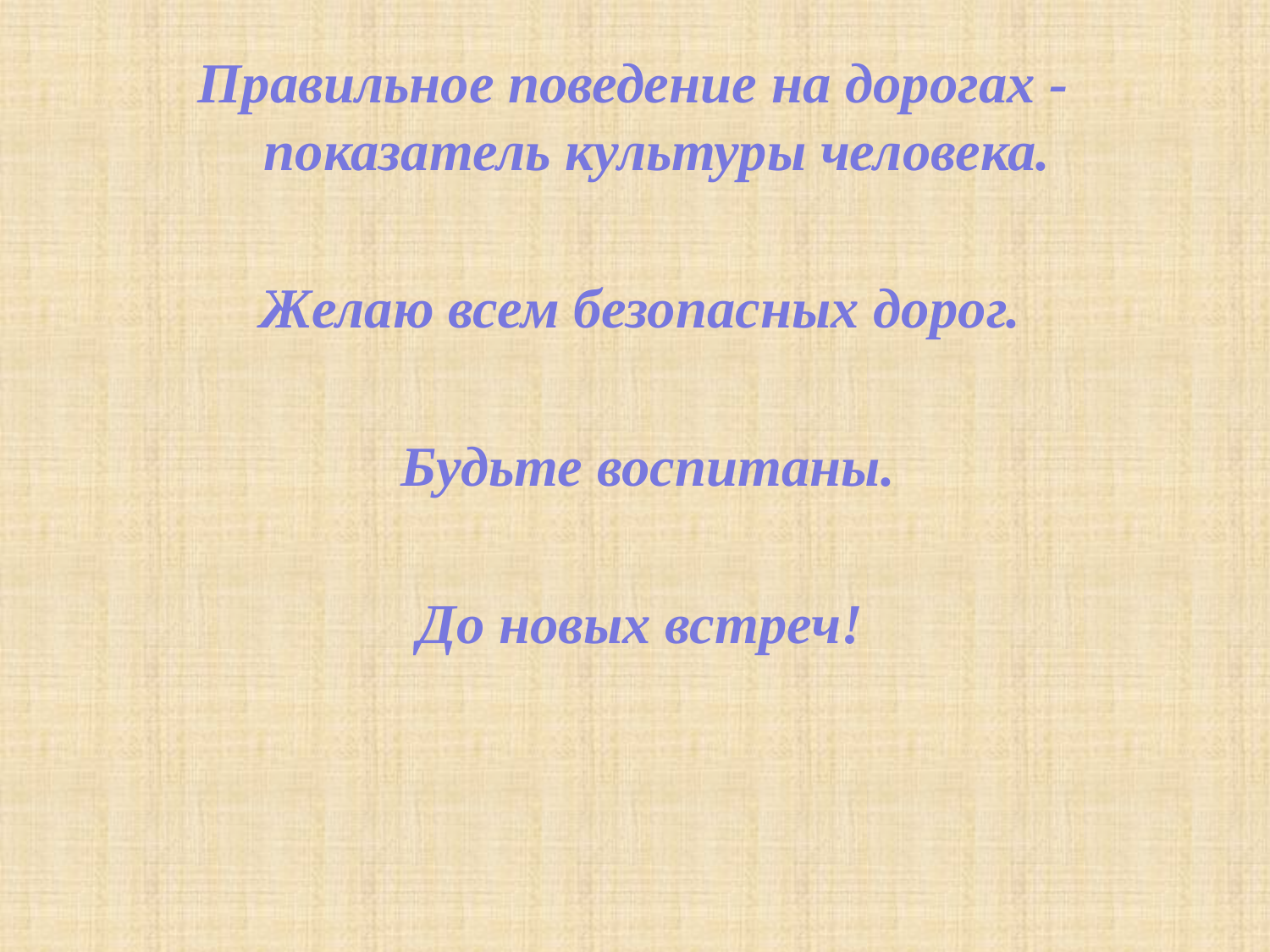

# Правильное поведение на дорогах -  показатель культуры человека.

Желаю всем безопасных дорог.

 Будьте воспитаны.

До новых встреч!